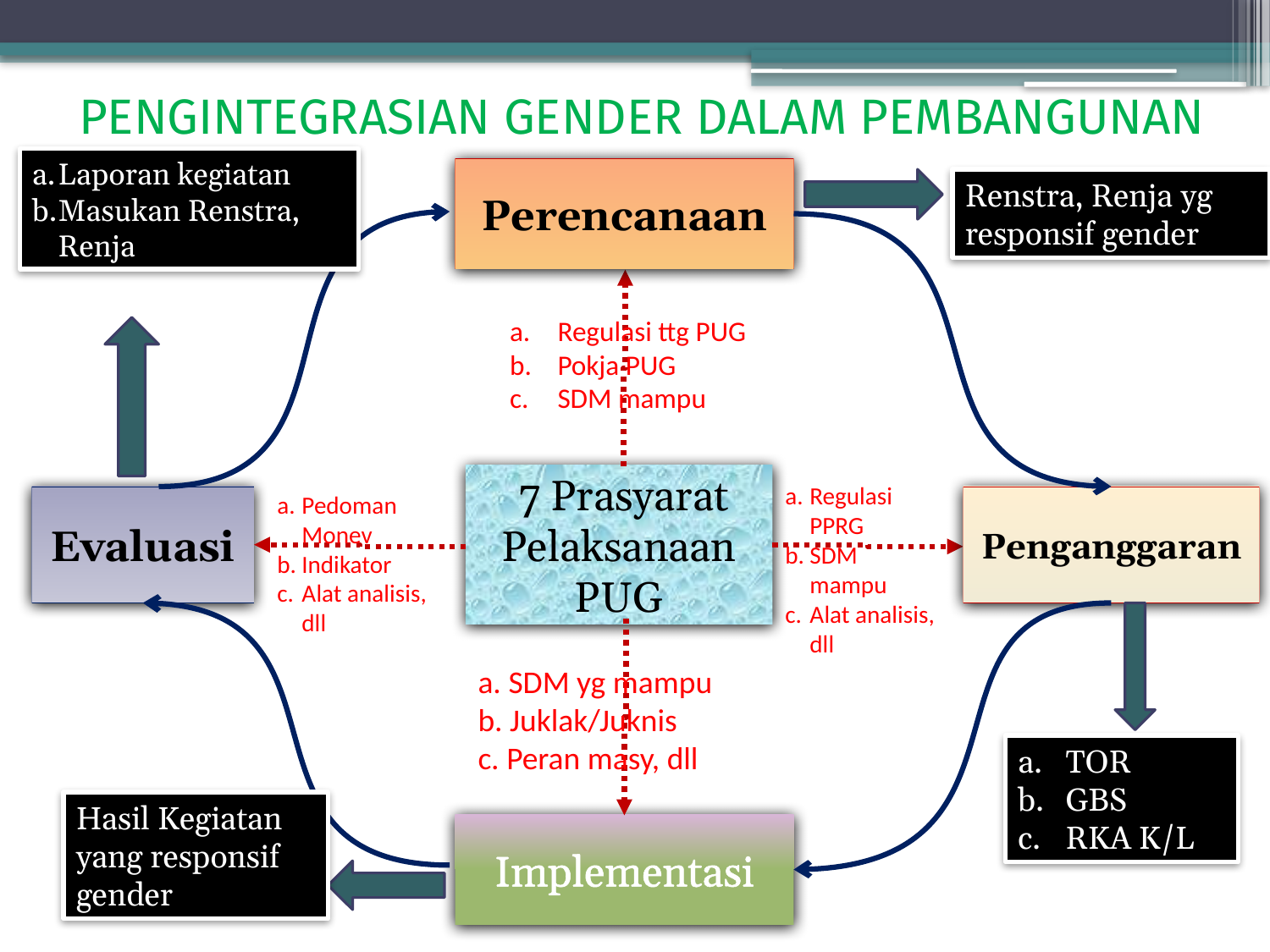

# PENGINTEGRASIAN GENDER DALAM PEMBANGUNAN
Laporan kegiatan
Masukan Renstra, Renja
Perencanaan

Renstra, Renja yg responsif gender
Regulasi ttg PUG
Pokja PUG
SDM mampu

 7 Prasyarat Pelaksanaan PUG
Regulasi  PPRG
SDM mampu
Alat analisis, dll
Pedoman  Monev
Indikator
Alat analisis, dll
Evaluasi
Penganggaran

a. SDM yg mampu
b. Juklak/Juknis
c. Peran masy, dll
TOR
GBS
RKA K/L
Hasil Kegiatan yang responsif gender
Implementasi